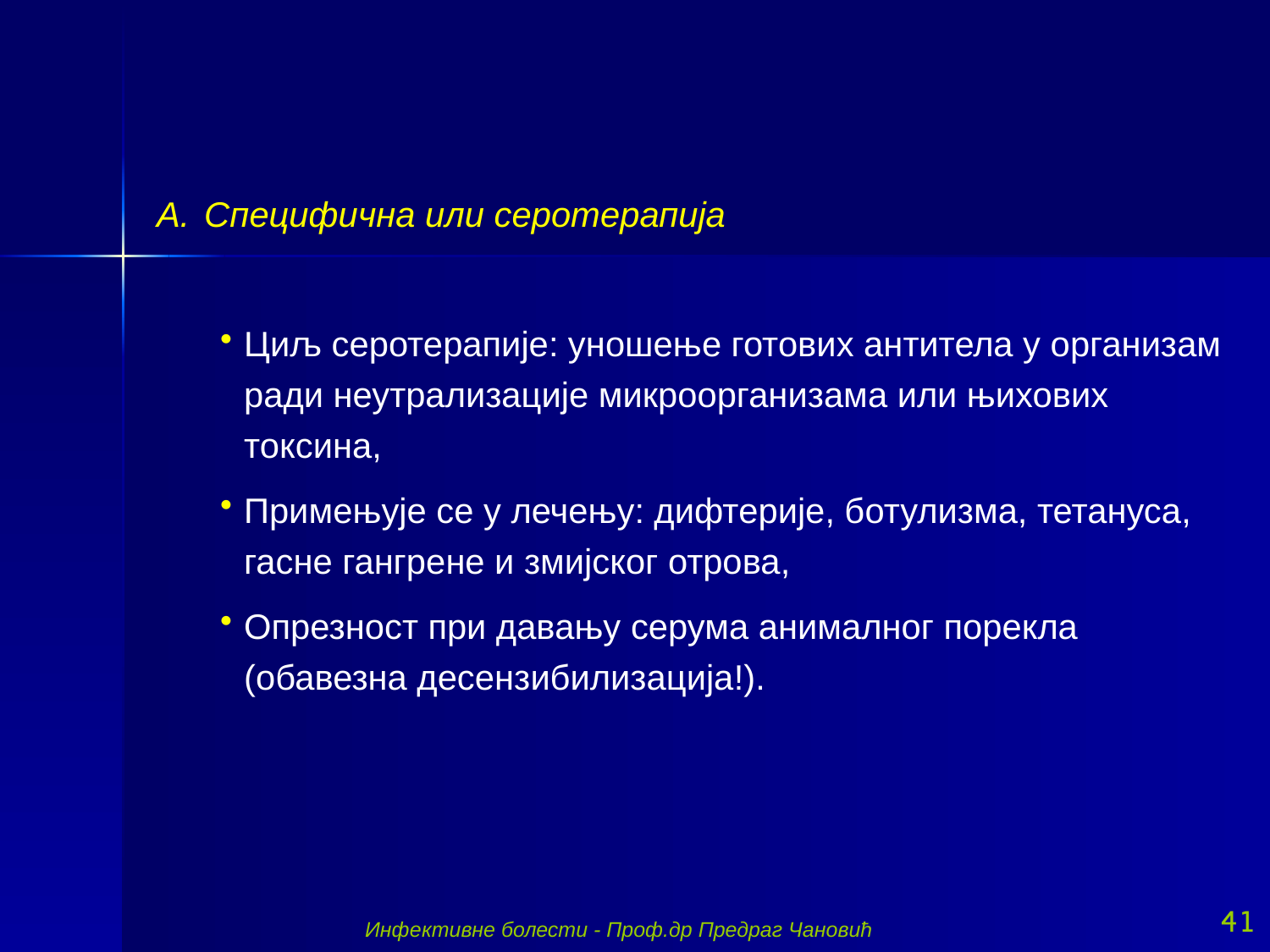

Специфична или серотерапија

Циљ серотерапије: уношење готових антитела у организам ради неутрализације микроорганизама или њихових токсина,
Примењује се у лечењу: дифтерије, ботулизма, тетануса, гасне гангрене и змијског отрова,
Опрезност при давању серума анималног порекла (обавезна десензибилизација!).
41
Инфективне болести - Проф.др Предраг Чановић